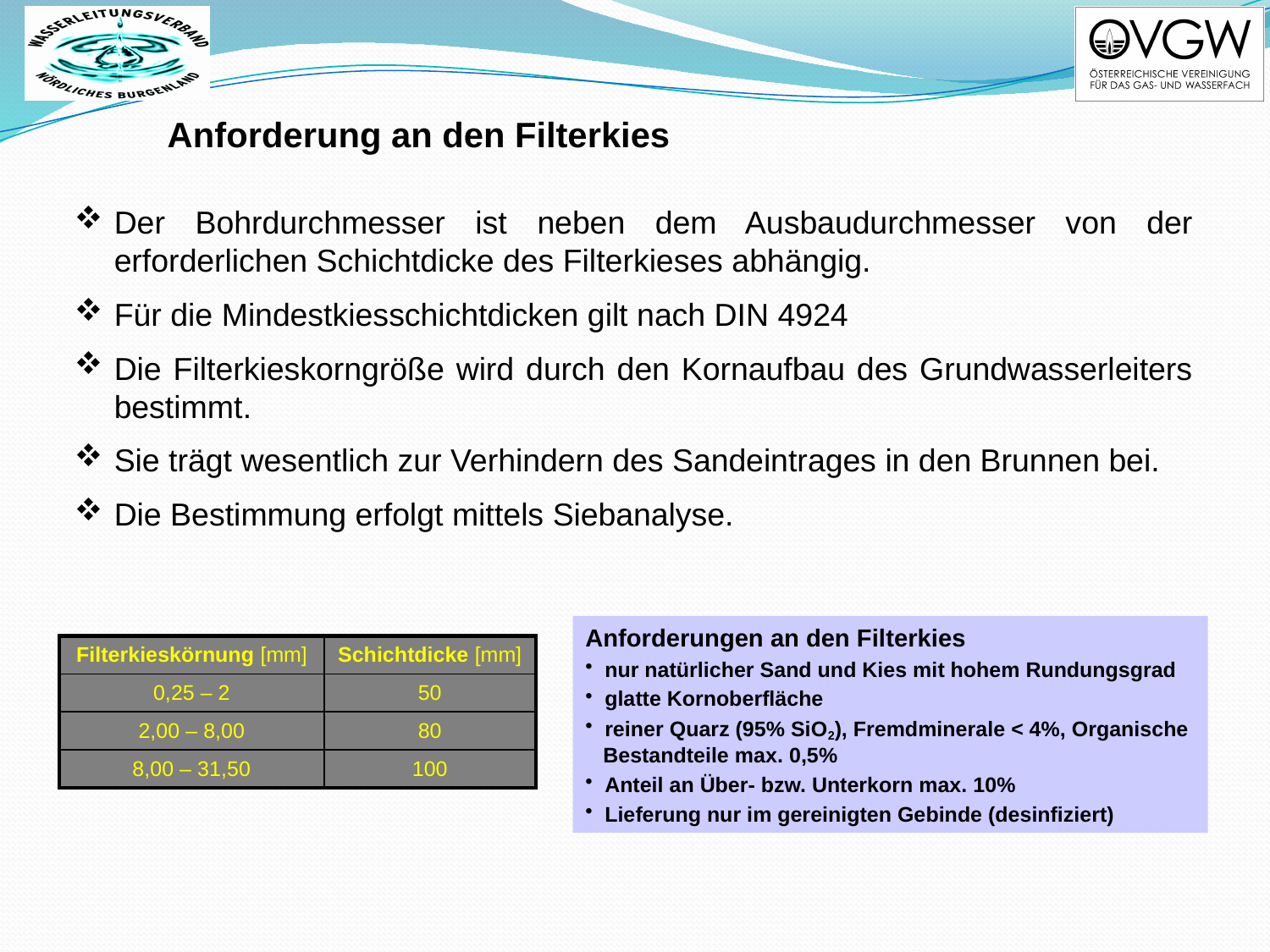

Anforderung an den Filterkies
Der Bohrdurchmesser ist neben dem Ausbaudurchmesser von der erforderlichen Schichtdicke des Filterkieses abhängig.
Für die Mindestkiesschichtdicken gilt nach DIN 4924
Die Filterkieskorngröße wird durch den Kornaufbau des Grundwasserleiters bestimmt.
Sie trägt wesentlich zur Verhindern des Sandeintrages in den Brunnen bei.
Die Bestimmung erfolgt mittels Siebanalyse.
Anforderungen an den Filterkies
  nur natürlicher Sand und Kies mit hohem Rundungsgrad
  glatte Kornoberfläche
  reiner Quarz (95% SiO2), Fremdminerale < 4%, Organische
   Bestandteile max. 0,5%
  Anteil an Über- bzw. Unterkorn max. 10%
  Lieferung nur im gereinigten Gebinde (desinfiziert)
| Filterkieskörnung [mm] | Schichtdicke [mm] |
| --- | --- |
| 0,25 – 2 | 50 |
| 2,00 – 8,00 | 80 |
| 8,00 – 31,50 | 100 |